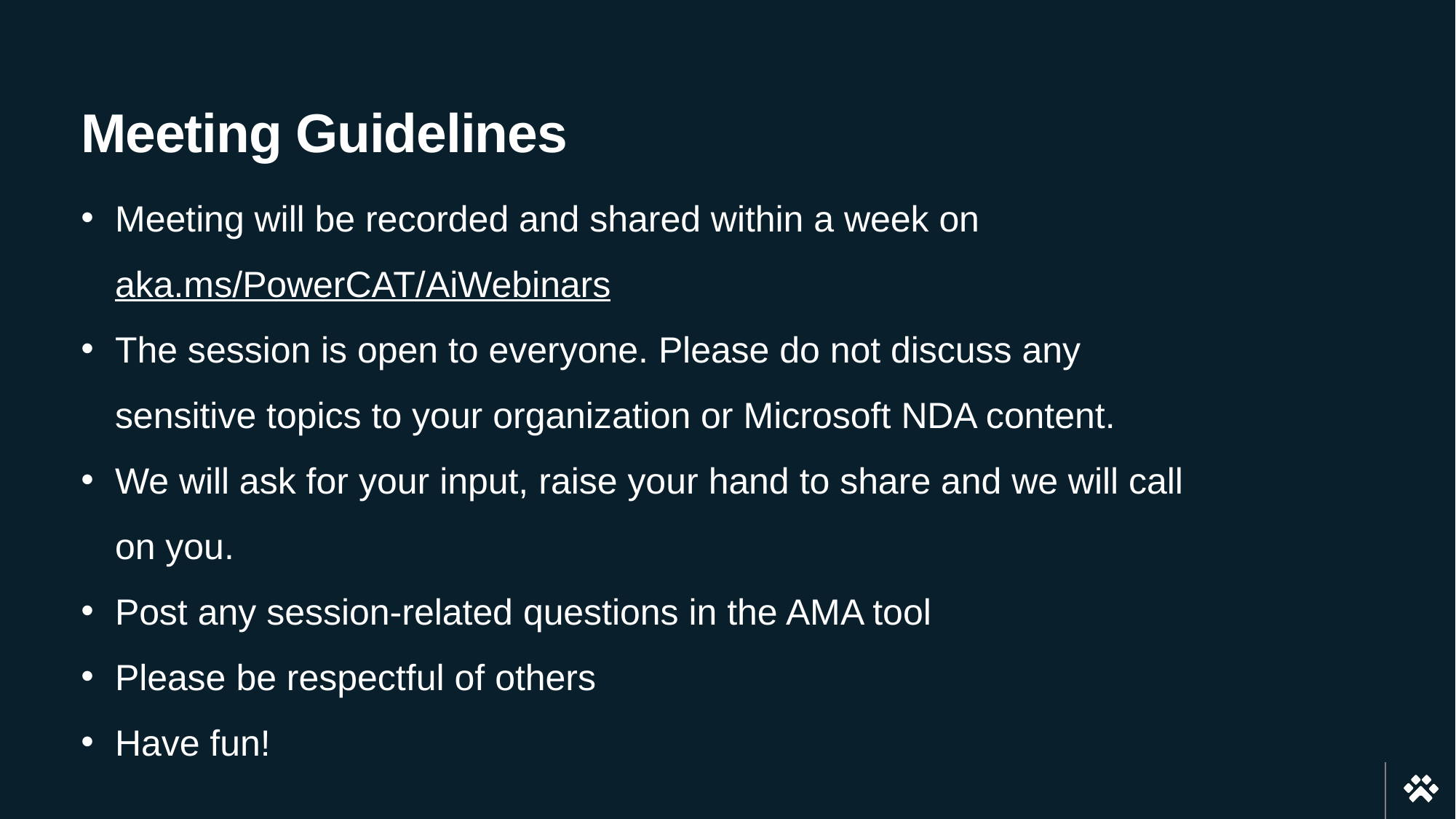

Meeting Guidelines
Meeting will be recorded and shared within a week on aka.ms/PowerCAT/AiWebinars
The session is open to everyone. Please do not discuss any sensitive topics to your organization or Microsoft NDA content.
We will ask for your input, raise your hand to share and we will call on you.
Post any session-related questions in the AMA tool
Please be respectful of others
Have fun!